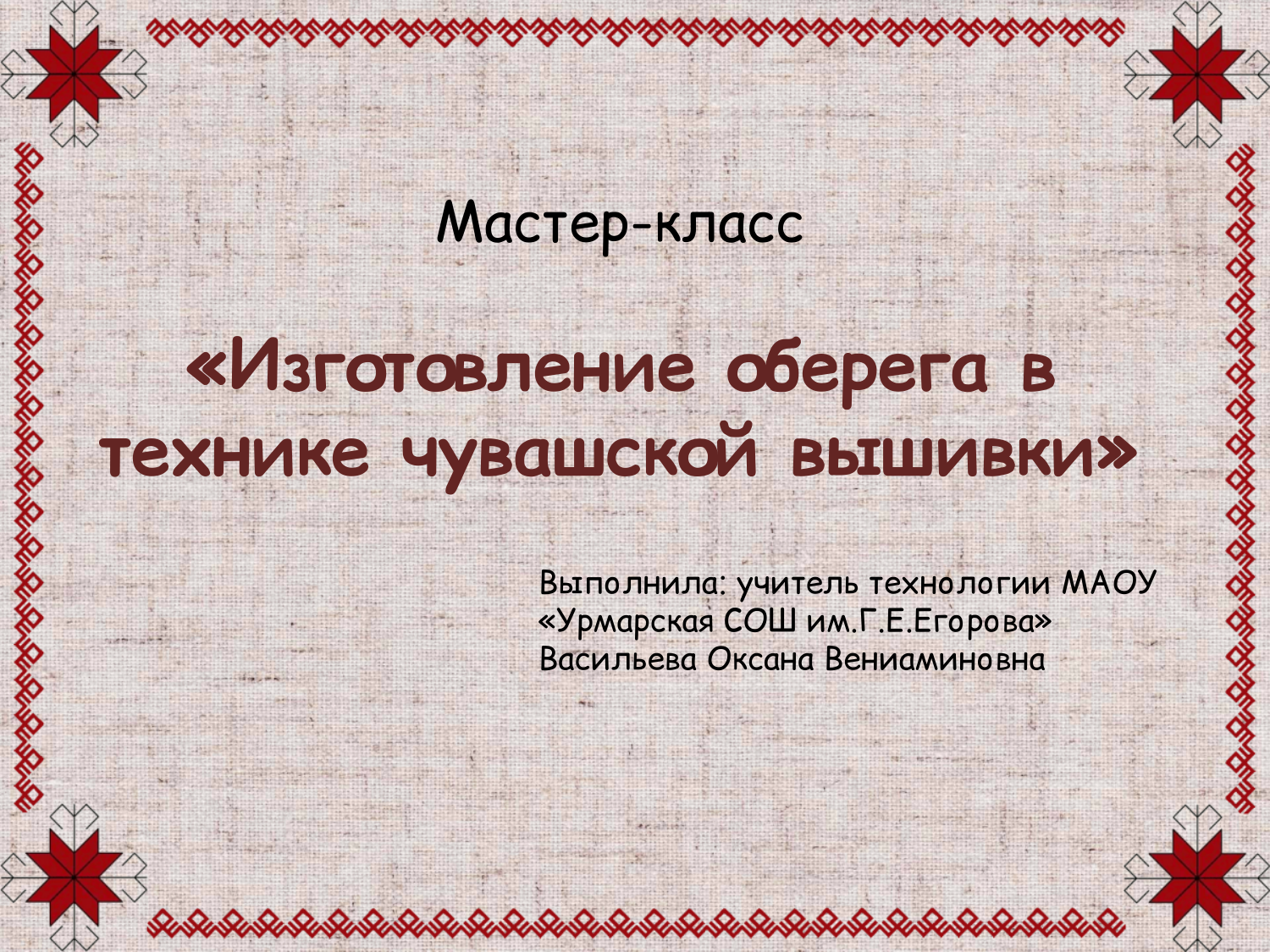

Мастер-класс

«Изготовление оберега в технике чувашской вышивки»
Выполнила: учитель технологии МАОУ «Урмарская СОШ им.Г.Е.Егорова»
Васильева Оксана Вениаминовна